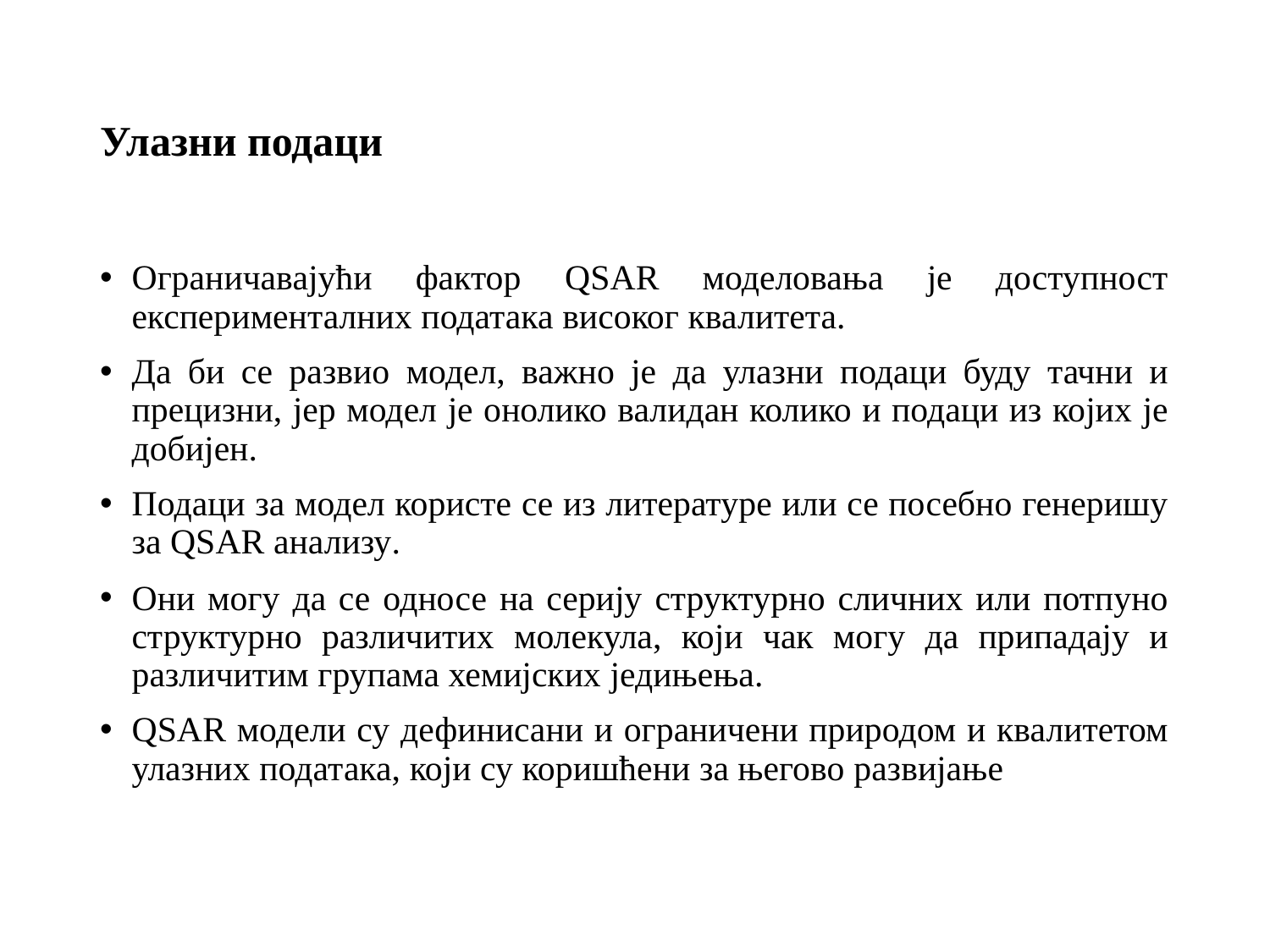

# Улазни подаци
Ограничавајући фактор QSAR моделовања је доступност експерименталних података високог квалитета.
Да би се развио модел, важно је да улазни подаци буду тачни и прецизни, јер модел је онолико валидан колико и подаци из којих је добијен.
Подаци за модел користе се из литературе или се посебно генеришу за QSAR анализу.
Они могу да се односе на серију структурно сличних или потпуно структурно различитих молекула, који чак могу да припадају и различитим групама хемијских једињења.
QSAR модели су дефинисани и ограничени природом и квалитетом улазних података, који су коришћени за његово развијање